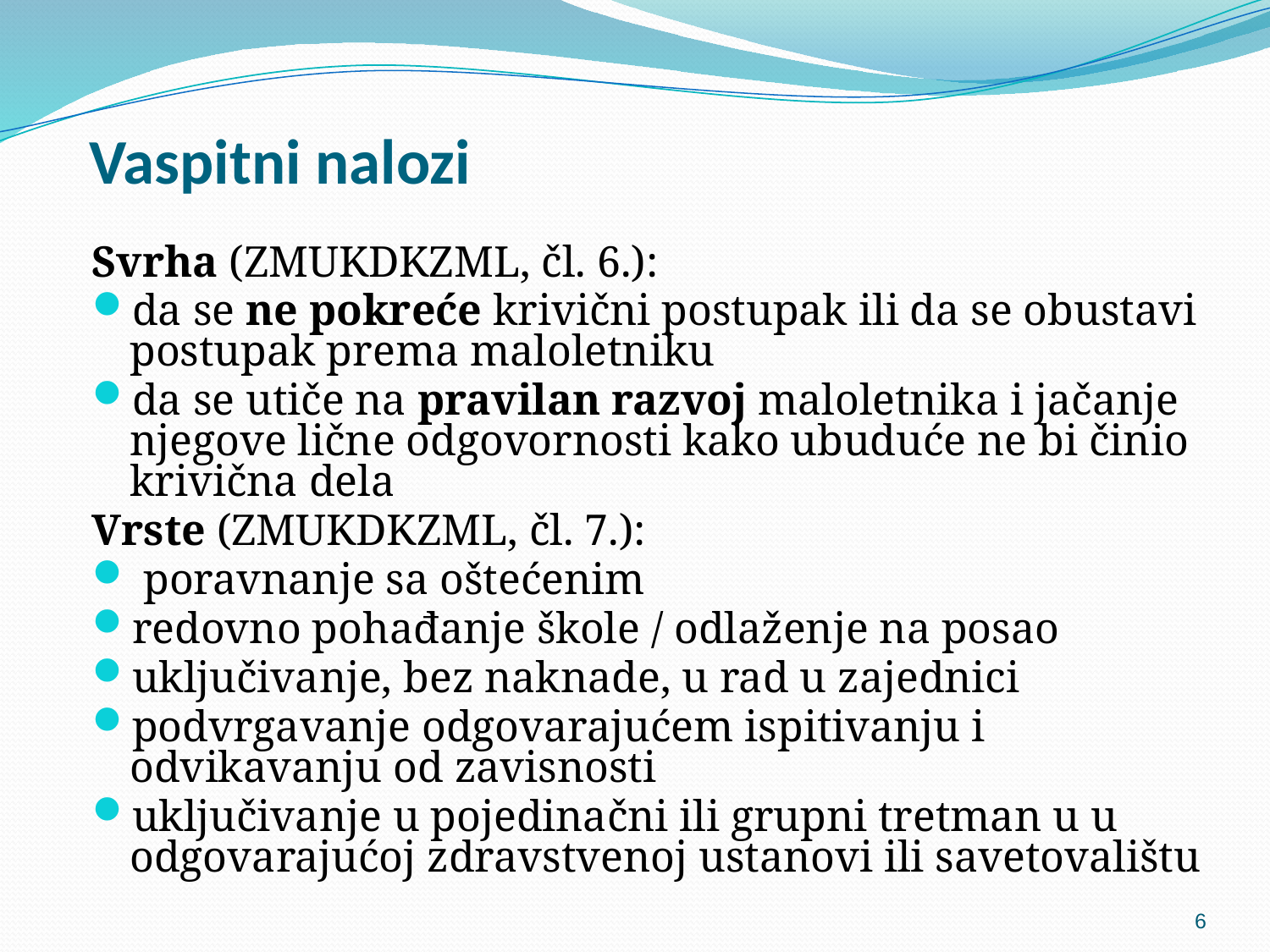

# Vaspitni nalozi
Svrha (ZMUKDKZML, čl. 6.):
da se ne pokreće krivični postupak ili da se obustavi postupak prema maloletniku
da se utiče na pravilan razvoj maloletnika i jačanje njegove lične odgovornosti kako ubuduće ne bi činio krivična dela
Vrste (ZMUKDKZML, čl. 7.):
 poravnanje sa oštećenim
redovno pohađanje škole / odlaženje na posao
uključivanje, bez naknade, u rad u zajednici
podvrgavanje odgovarajućem ispitivanju i odvikavanju od zavisnosti
uključivanje u pojedinačni ili grupni tretman u u odgovarajućoj zdravstvenoj ustanovi ili savetovalištu
6